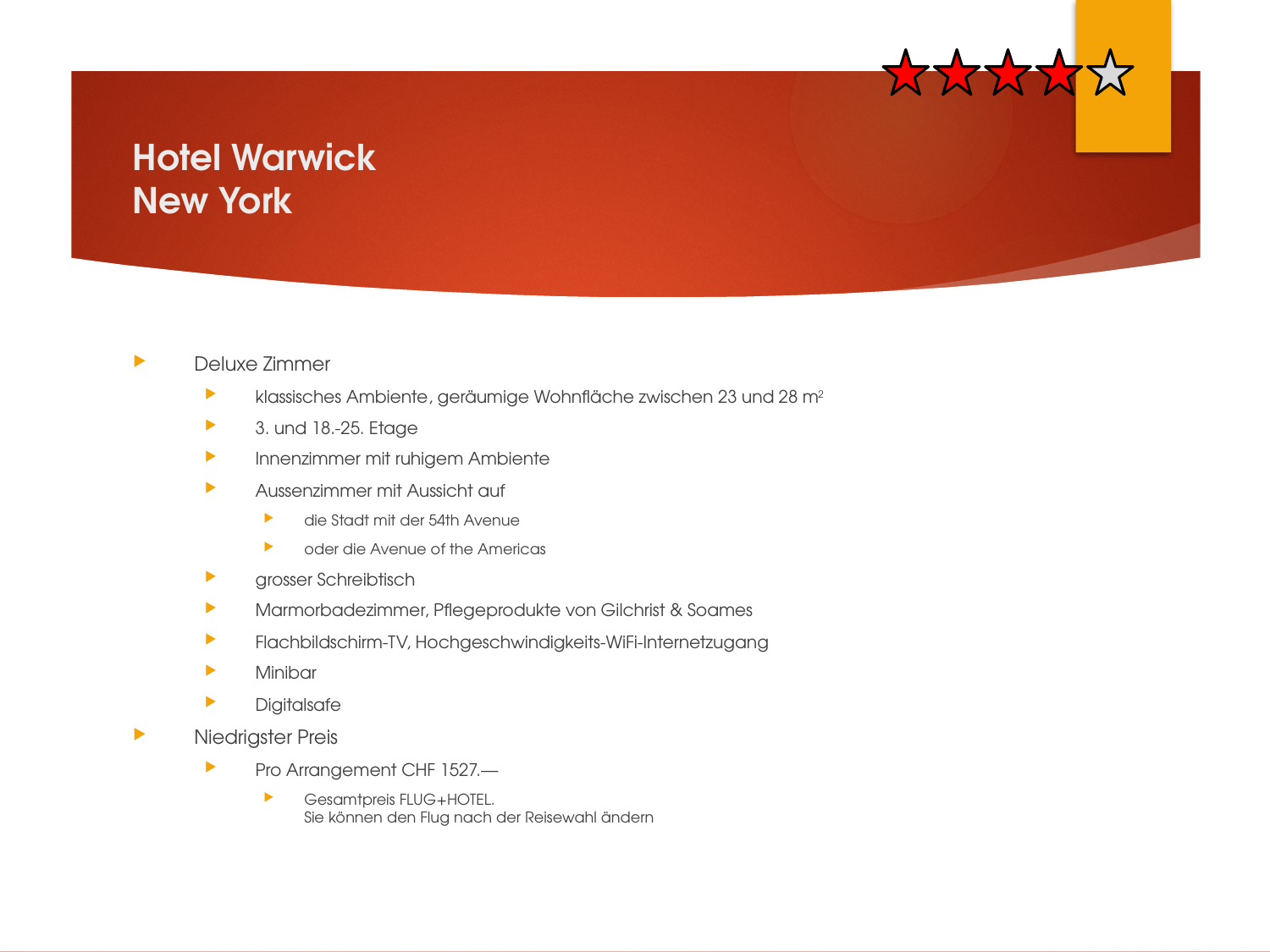

# Hotel Warwick New York
Deluxe Zimmer
klassisches Ambiente, geräumige Wohnfläche zwischen 23 und 28 m2
3. und 18.-25. Etage
Innenzimmer mit ruhigem Ambiente
Aussenzimmer mit Aussicht auf
die Stadt mit der 54th Avenue
oder die Avenue of the Americas
grosser Schreibtisch
Marmorbadezimmer, Pflegeprodukte von Gilchrist & Soames
Flachbildschirm-TV, Hochgeschwindigkeits-WiFi-Internetzugang
Minibar
Digitalsafe
Niedrigster Preis
Pro Arrangement CHF 1527.—
Gesamtpreis FLUG+HOTEL.
Sie können den Flug nach der Reisewahl ändern